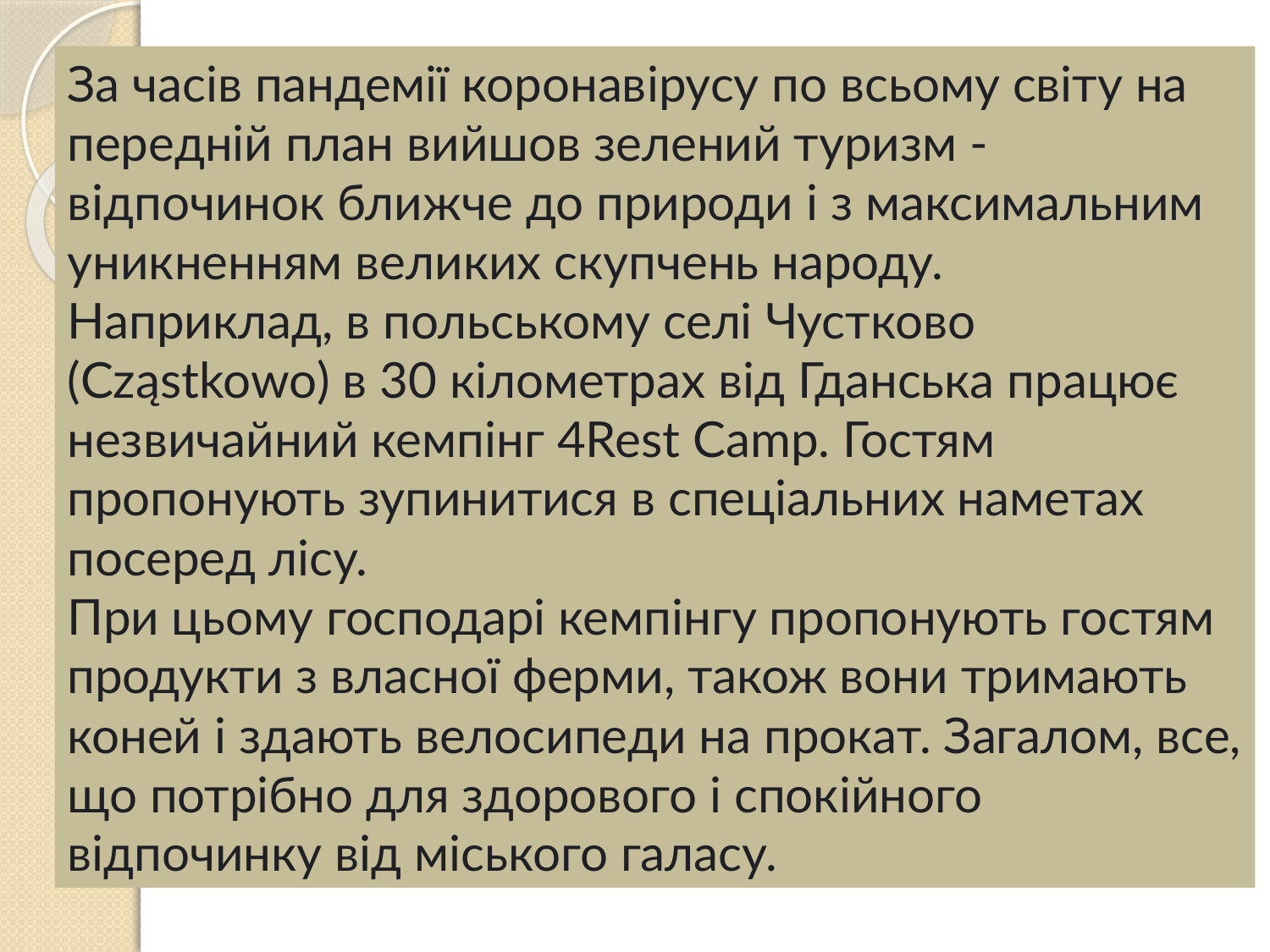

За часів пандемії коронавірусу по всьому світу на передній план вийшов зелений туризм - відпочинок ближче до природи і з максимальним уникненням великих скупчень народу.
Наприклад, в польському селі Чустково (Cząstkowo) в 30 кілометрах від Гданська працює незвичайний кемпінг 4Rest Camp. Гостям пропонують зупинитися в спеціальних наметах посеред лісу.
При цьому господарі кемпінгу пропонують гостям продукти з власної ферми, також вони тримають коней і здають велосипеди на прокат. Загалом, все, що потрібно для здорового і спокійного відпочинку від міського галасу.